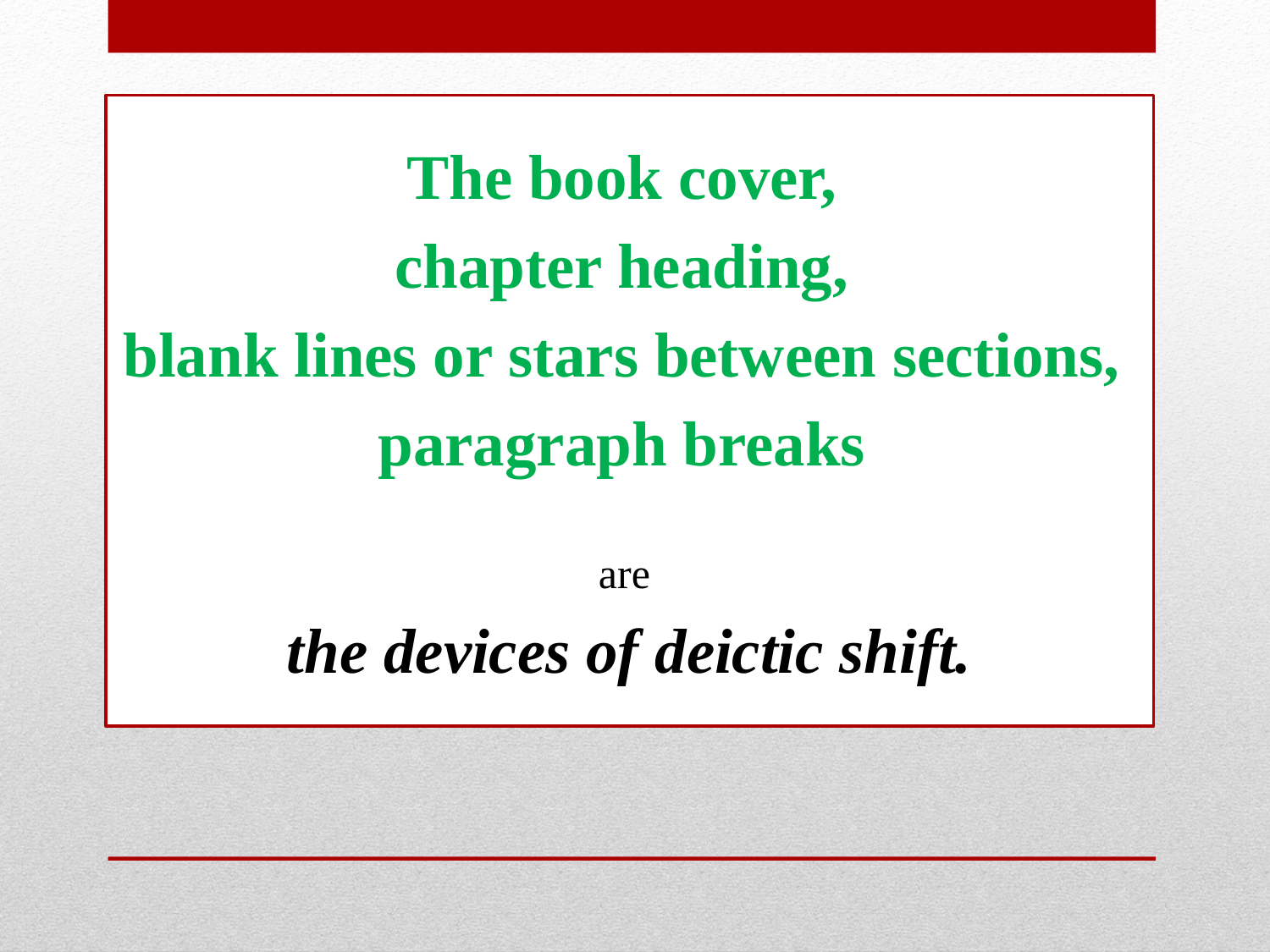

The book cover,
chapter heading,
blank lines or stars between sections,
paragraph breaks

are
the devices of deictic shift.